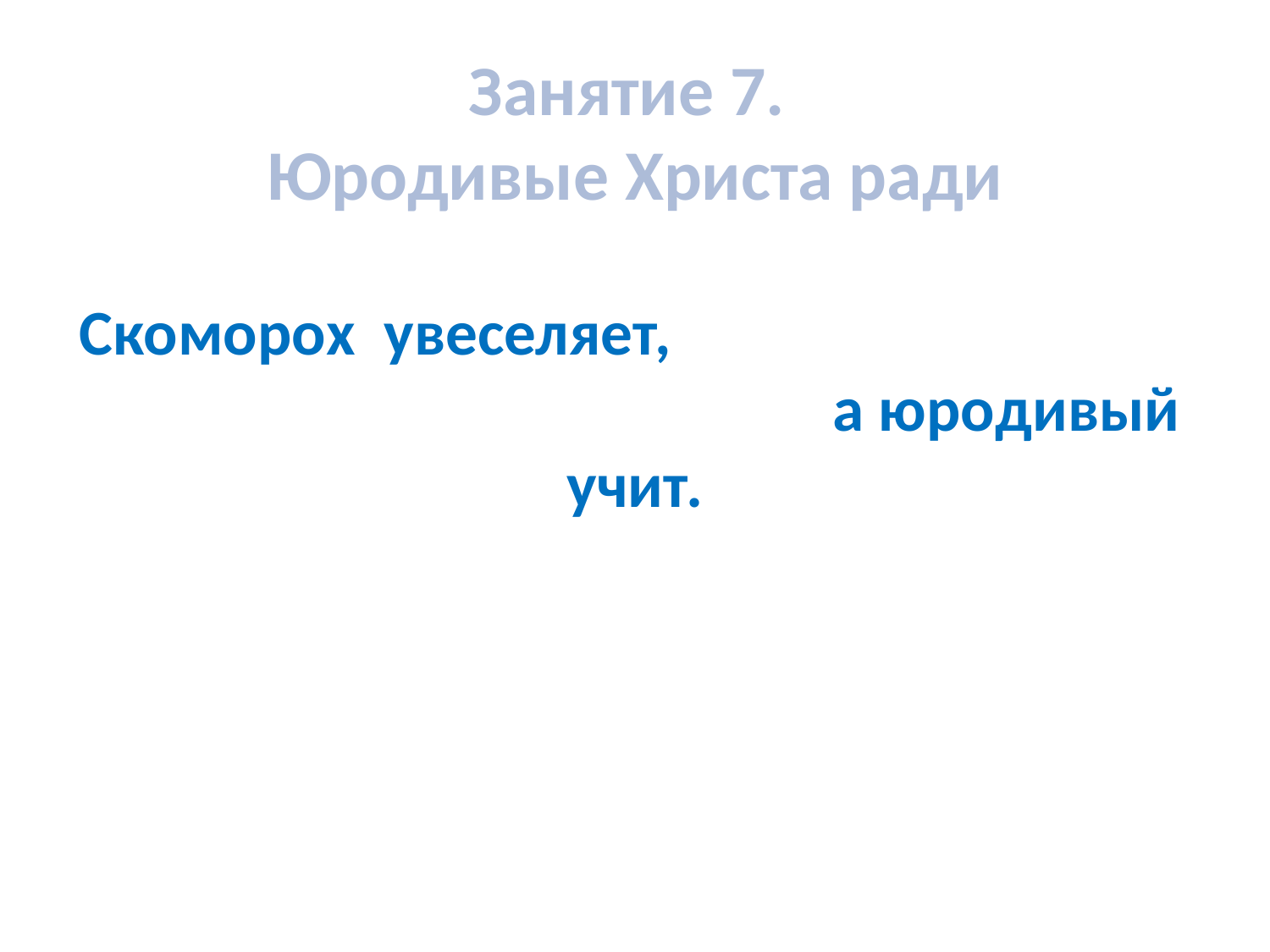

# Занятие 7. Юродивые Христа ради Скоморох  увеселяет,                                                                                         а юродивый учит.